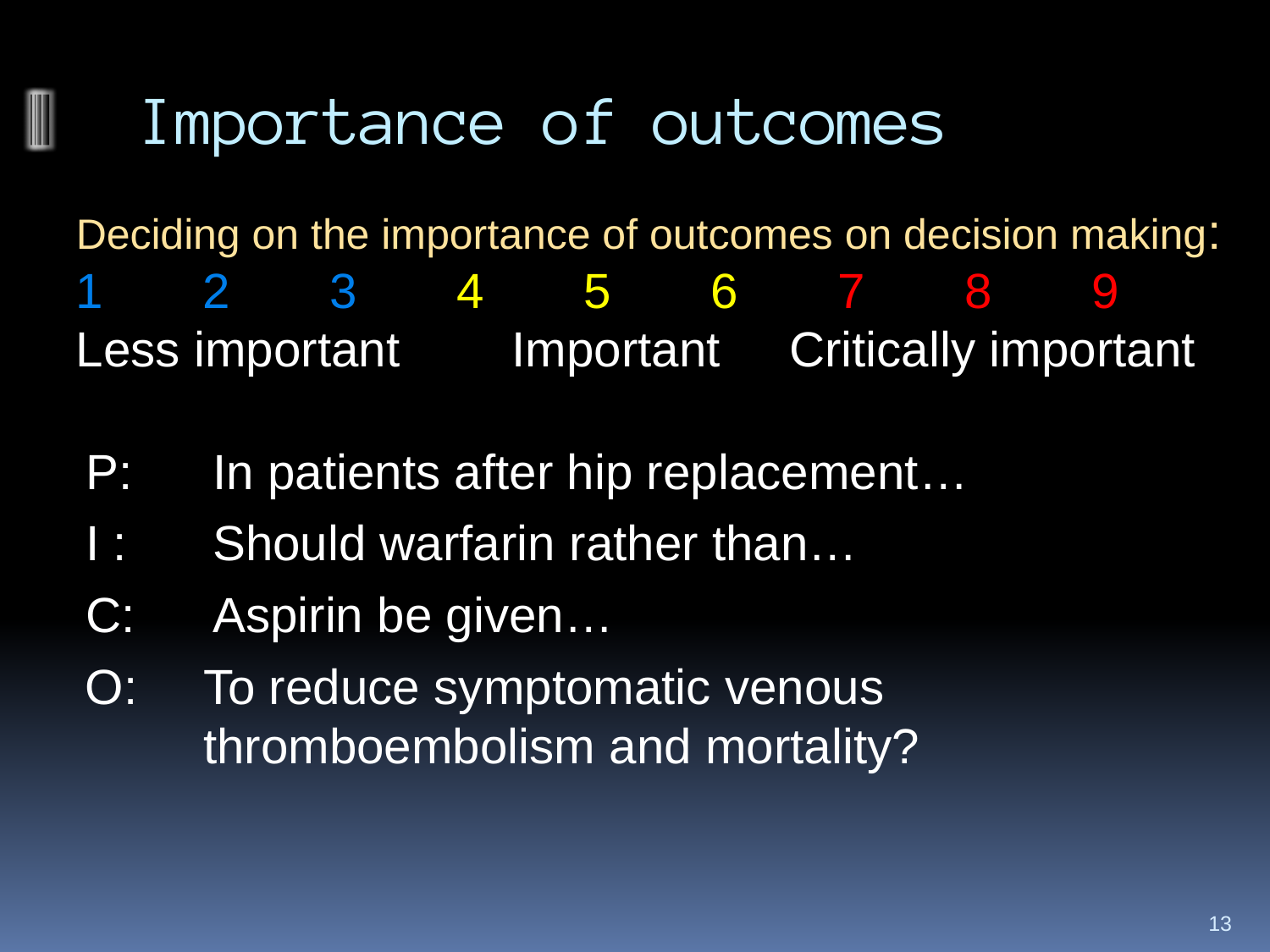

# Importance of outcomes
Deciding on the importance of outcomes on decision making:
1	2	3	4	5	6	7	8	9
Less important	    Important     Critically important
P: 	In patients after hip replacement…
I :	Should warfarin rather than…
C: 	Aspirin be given…
O: 	To reduce symptomatic venous thromboembolism and mortality?
13